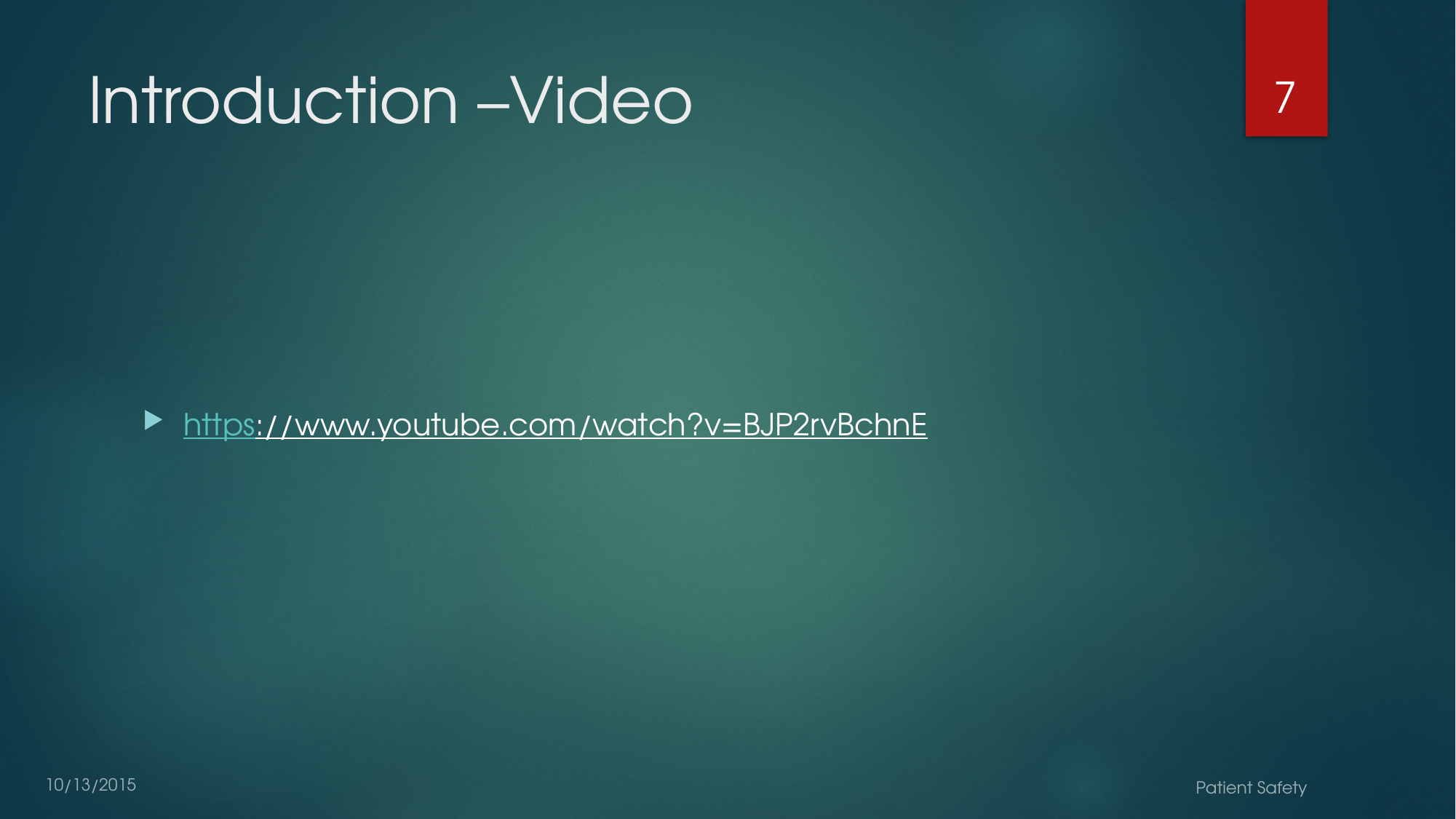

7
# Introduction –Video

https://www.youtube.com/watch?v=BJP2rvBchnE

10/13/2015
Patient Safety